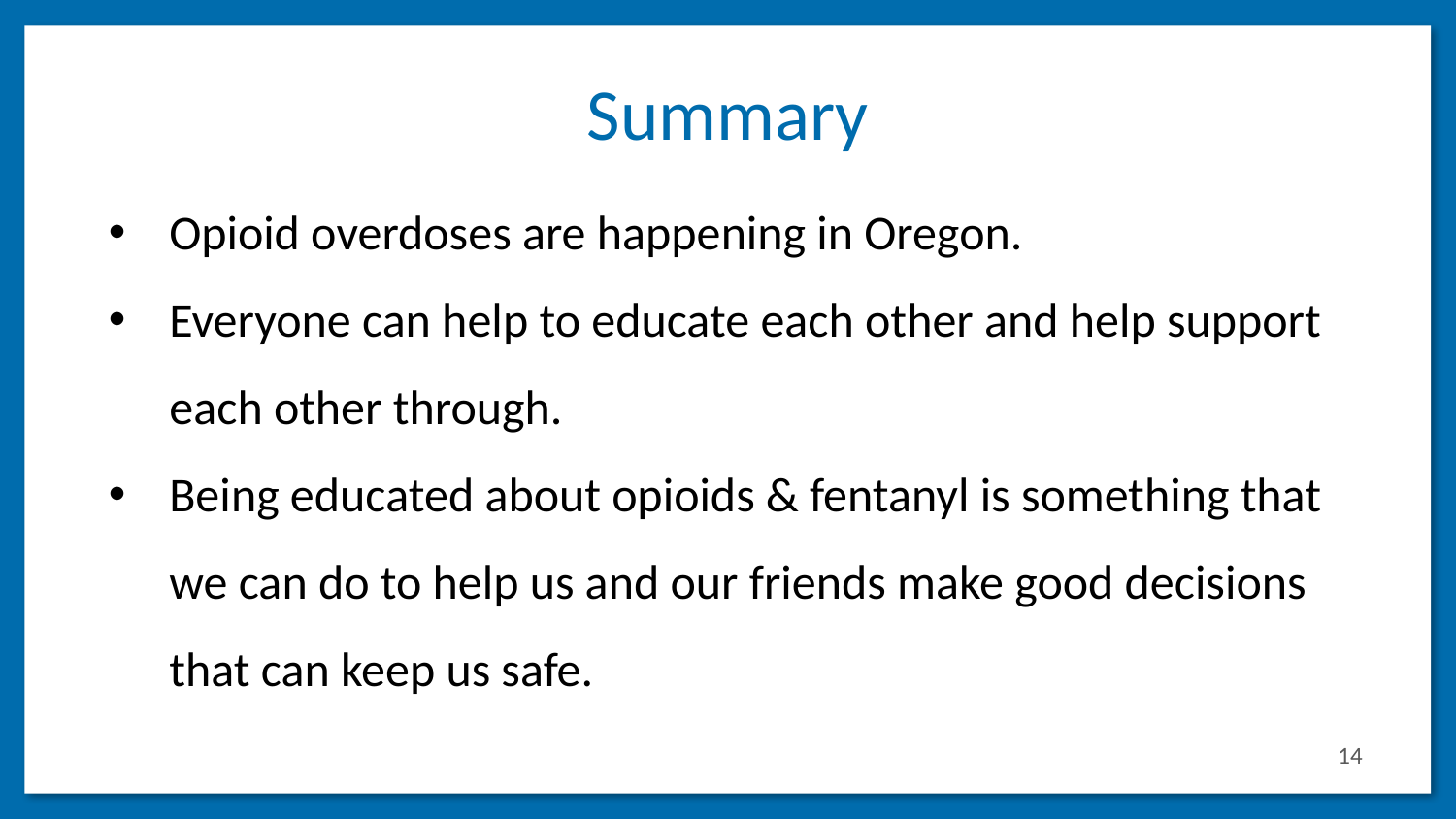

Summary
Opioid overdoses are happening in Oregon.
Everyone can help to educate each other and help support each other through.
Being educated about opioids & fentanyl is something that we can do to help us and our friends make good decisions that can keep us safe.
14